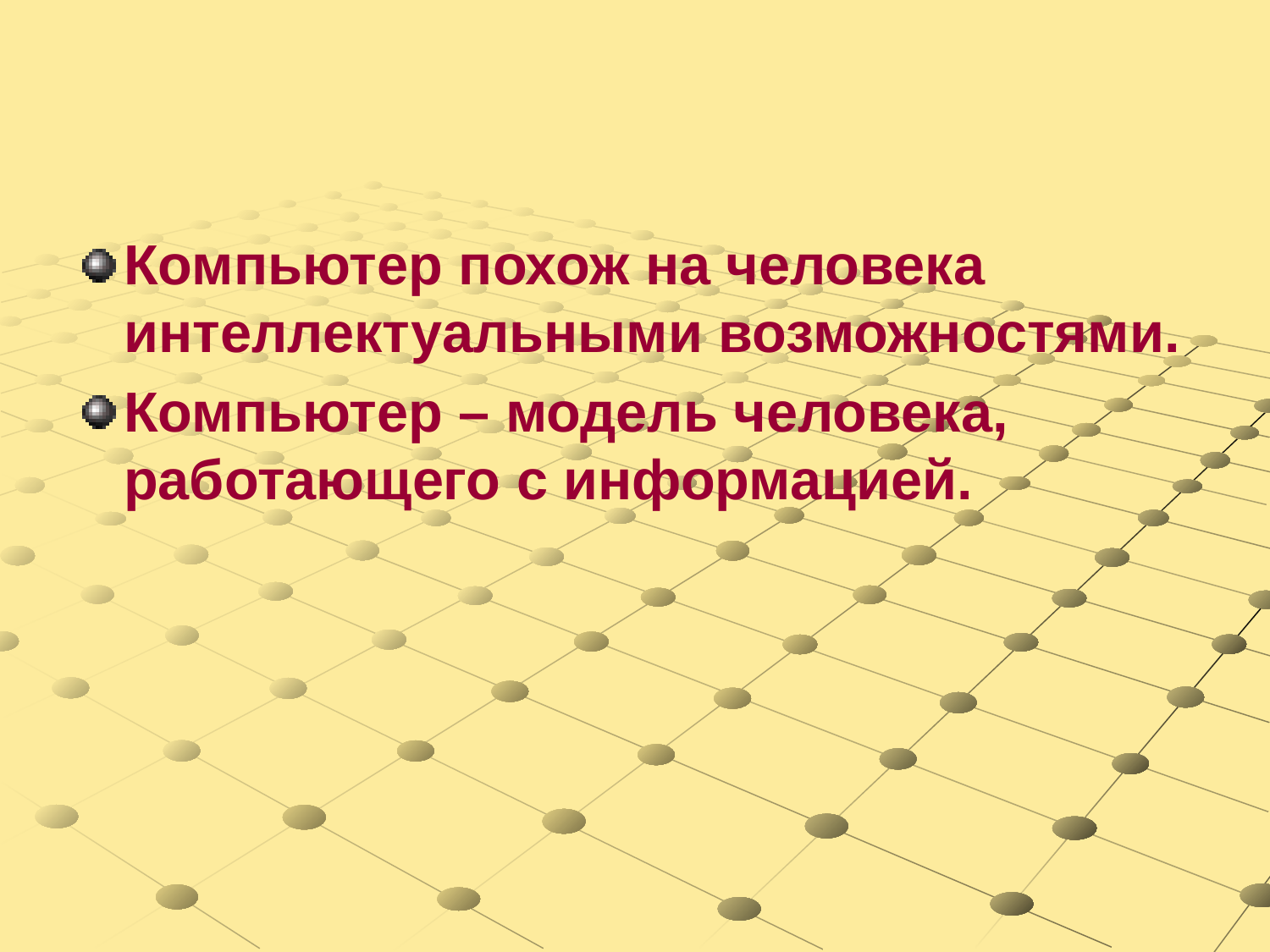

Компьютер похож на человека интеллектуальными возможностями.
Компьютер – модель человека, работающего с информацией.